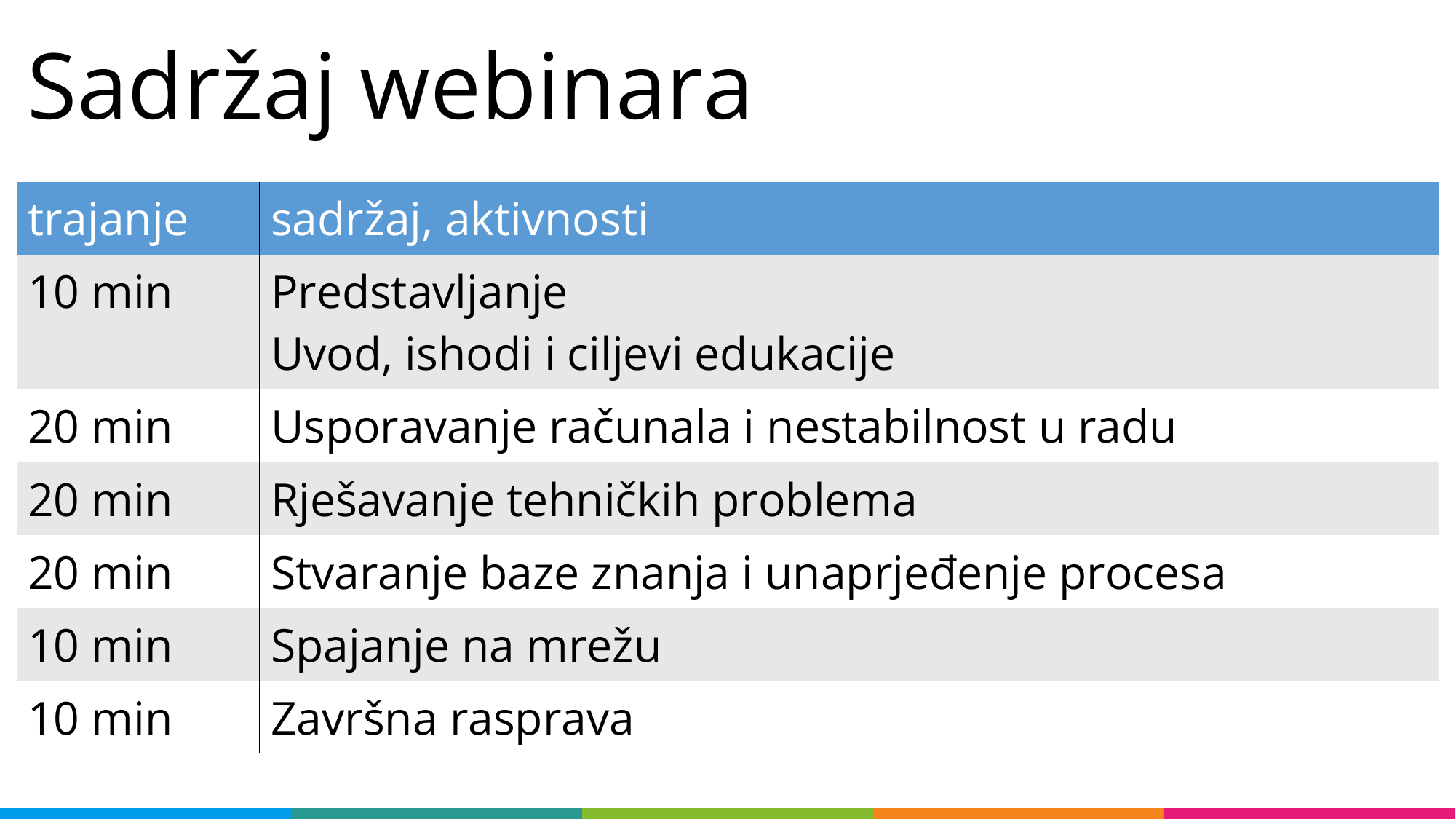

Sadržaj webinara
| trajanje | sadržaj, aktivnosti |
| --- | --- |
| 10 min | Predstavljanje Uvod, ishodi i ciljevi edukacije |
| 20 min | Usporavanje računala i nestabilnost u radu |
| 20 min | Rješavanje tehničkih problema |
| 20 min | Stvaranje baze znanja i unaprjeđenje procesa |
| 10 min | Spajanje na mrežu |
| 10 min | Završna rasprava |